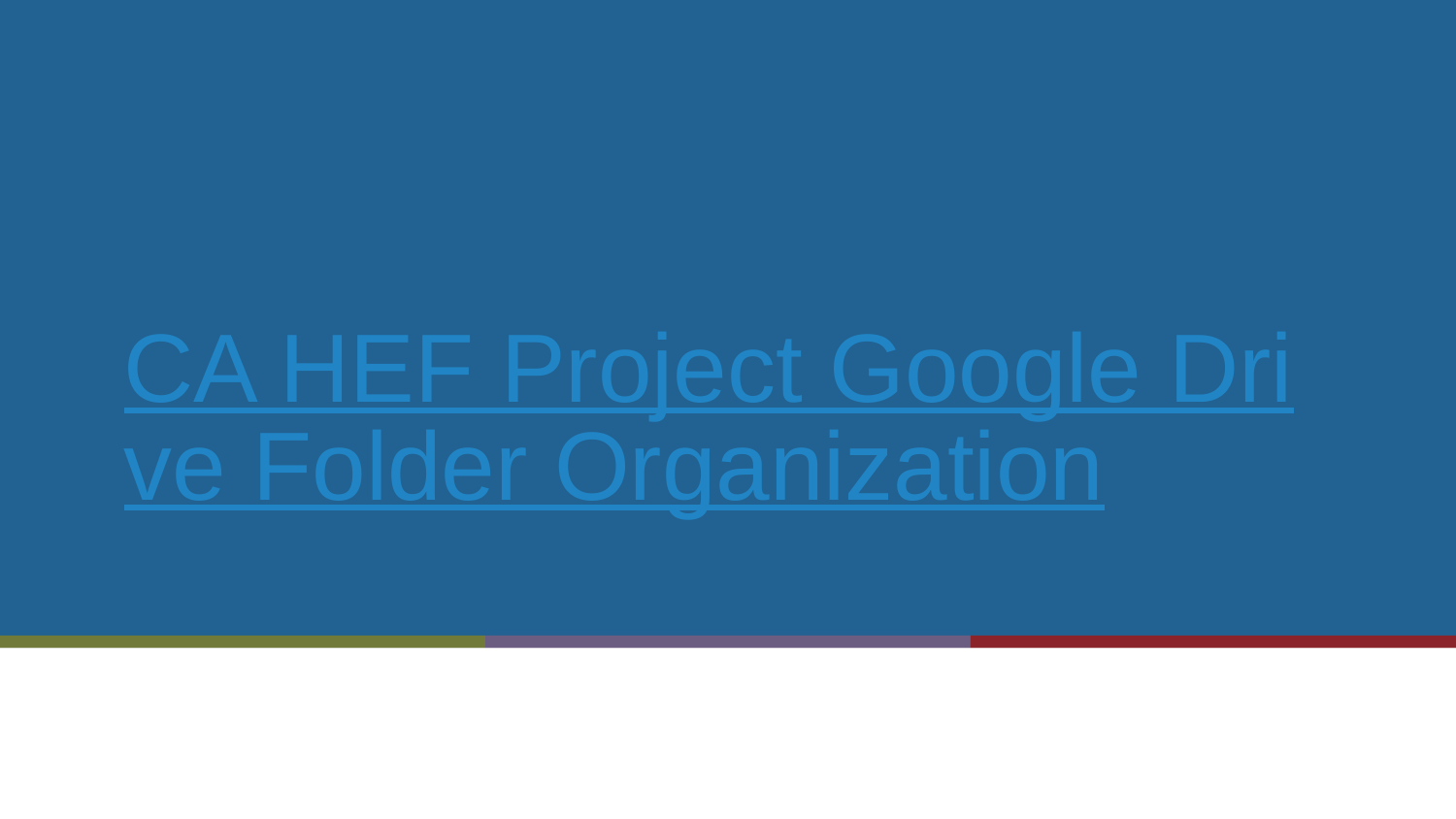

# CA HEF Project Google Drive Folder Organization